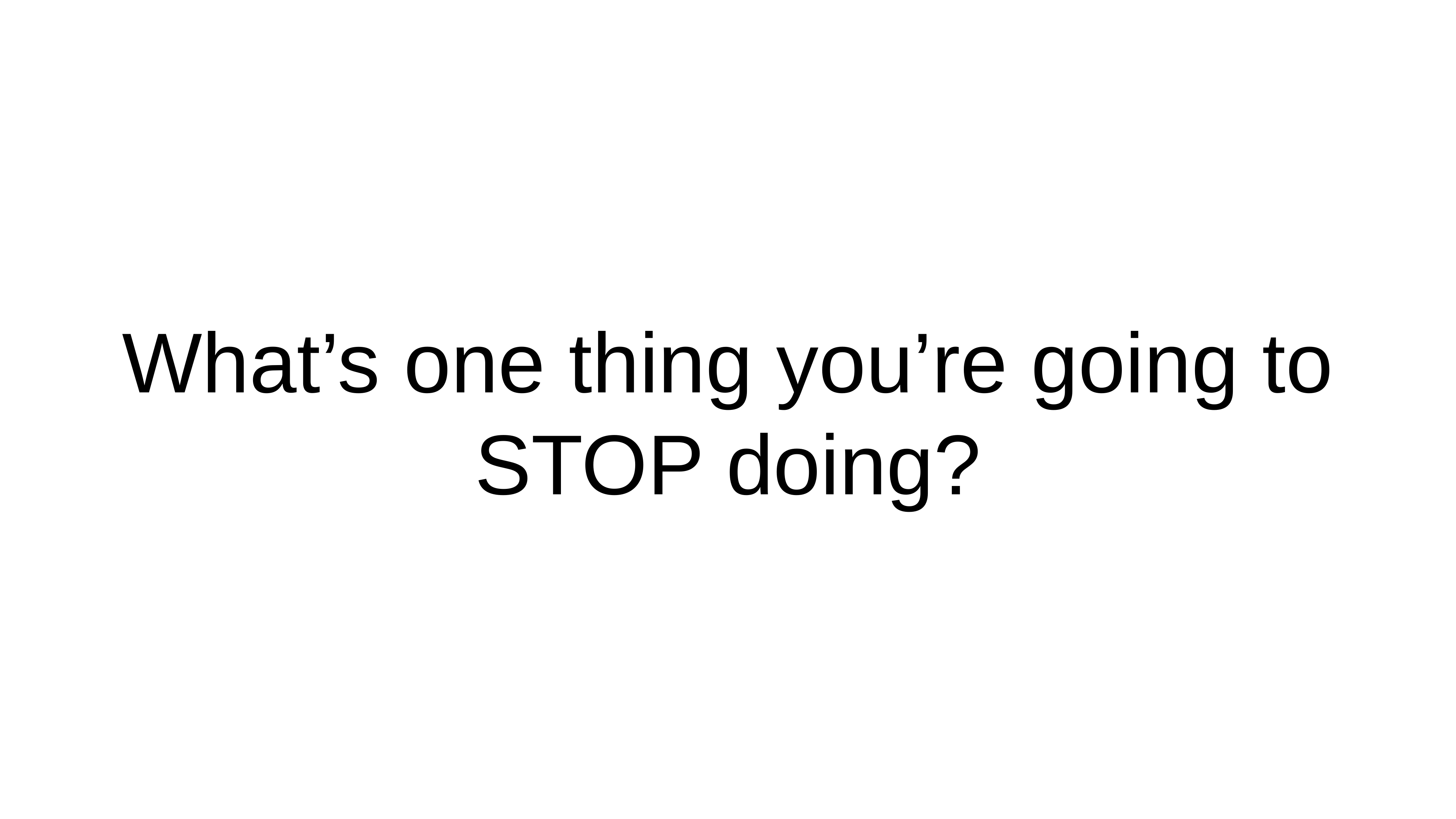

# What’s one thing you’re going to STOP doing?